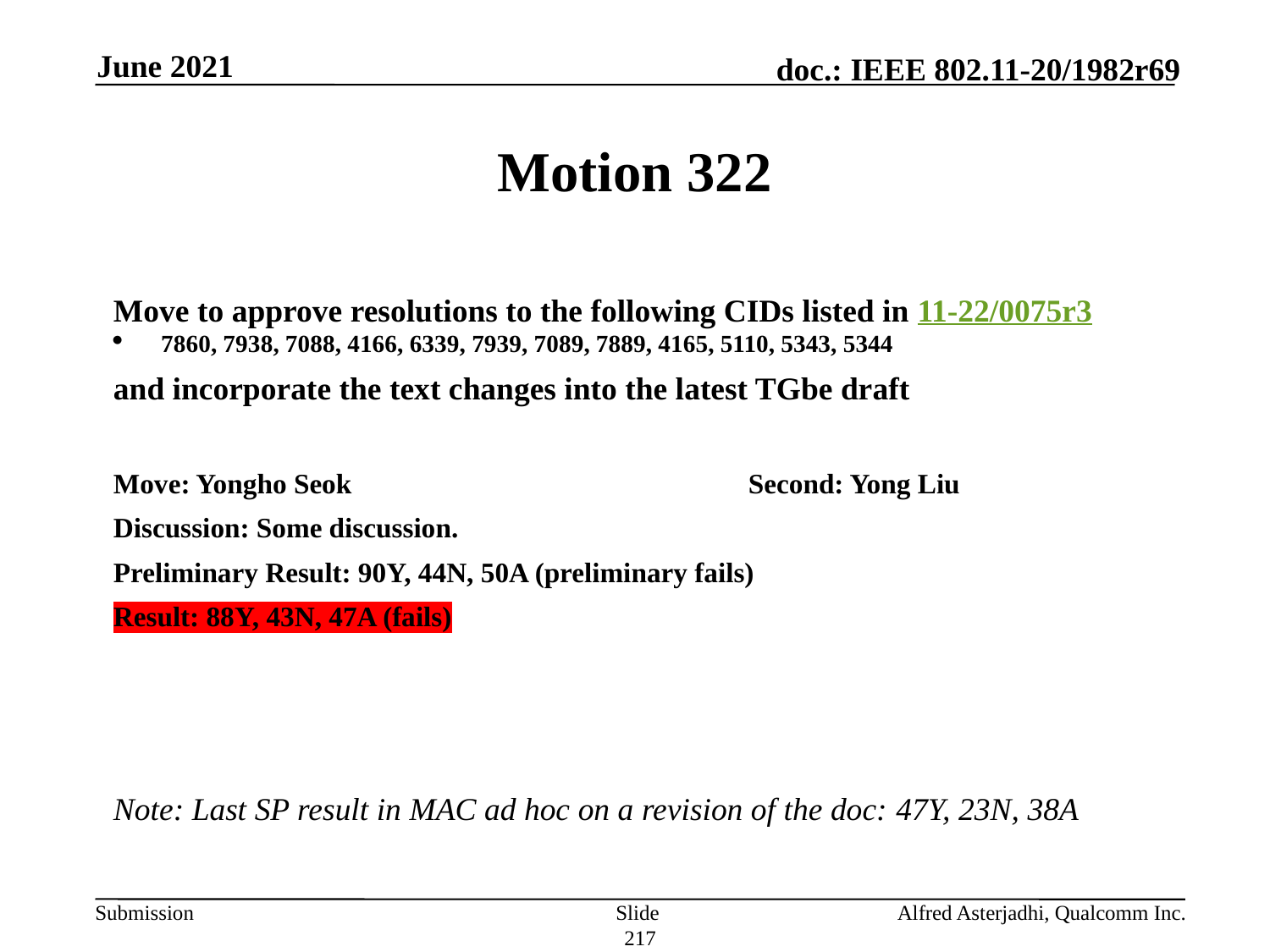

June 2021
# Motion 322
Move to approve resolutions to the following CIDs listed in 11-22/0075r3
7860, 7938, 7088, 4166, 6339, 7939, 7089, 7889, 4165, 5110, 5343, 5344
and incorporate the text changes into the latest TGbe draft

Move: Yongho Seok				Second: Yong Liu
Discussion: Some discussion.
Preliminary Result: 90Y, 44N, 50A (preliminary fails)
Result: 88Y, 43N, 47A (fails)

Note: Last SP result in MAC ad hoc on a revision of the doc: 47Y, 23N, 38A
Slide 217
Alfred Asterjadhi, Qualcomm Inc.